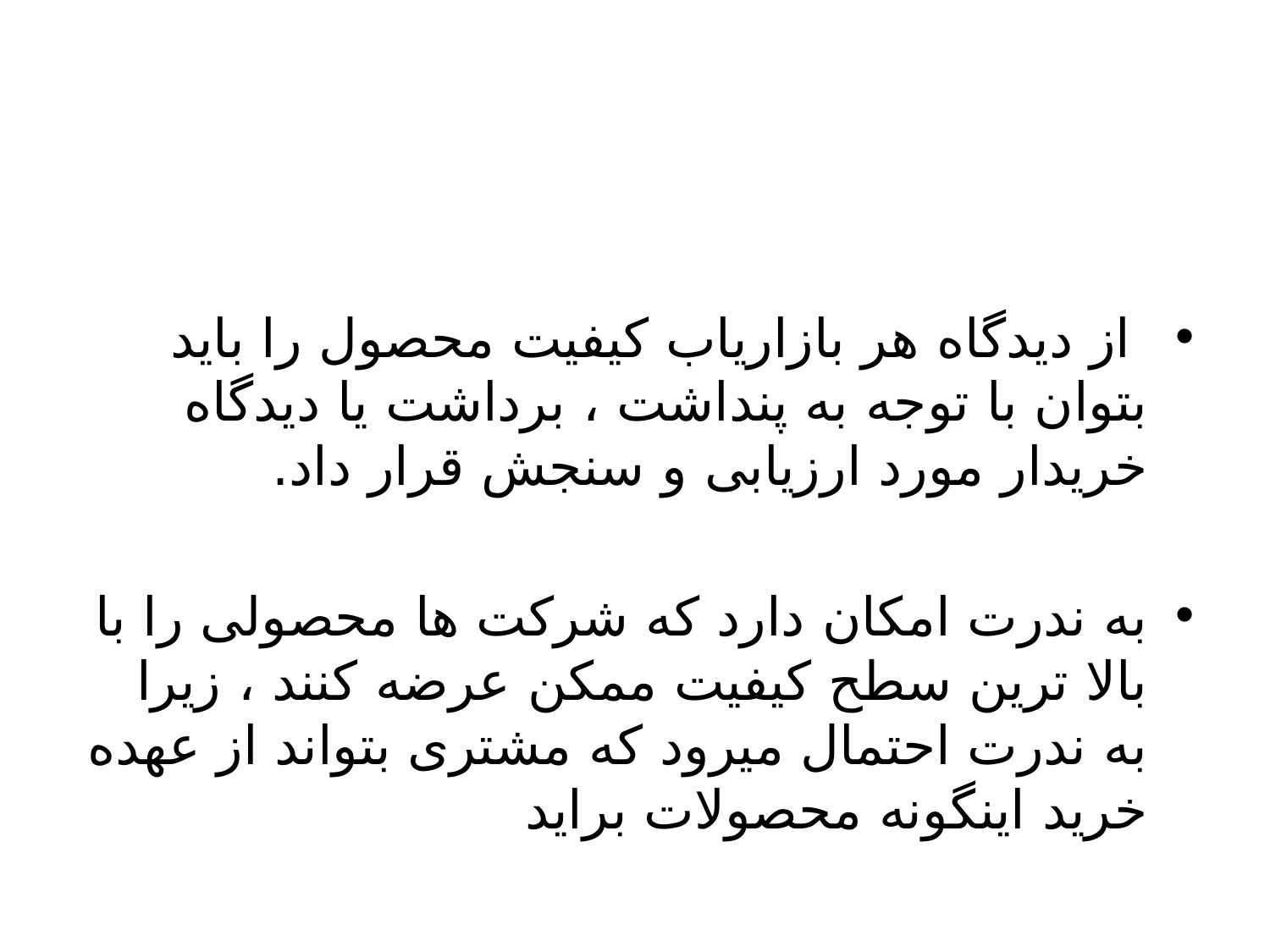

#

 از دیدگاه هر بازاریاب کیفیت محصول را باید بتوان با توجه به پنداشت ، برداشت یا دیدگاه خریدار مورد ارزیابی و سنجش قرار داد.

به ندرت امکان دارد که شرکت ها محصولی را با بالا ترین سطح کیفیت ممکن عرضه کنند ، زیرا به ندرت احتمال میرود که مشتری بتواند از عهده خرید اینگونه محصولات براید